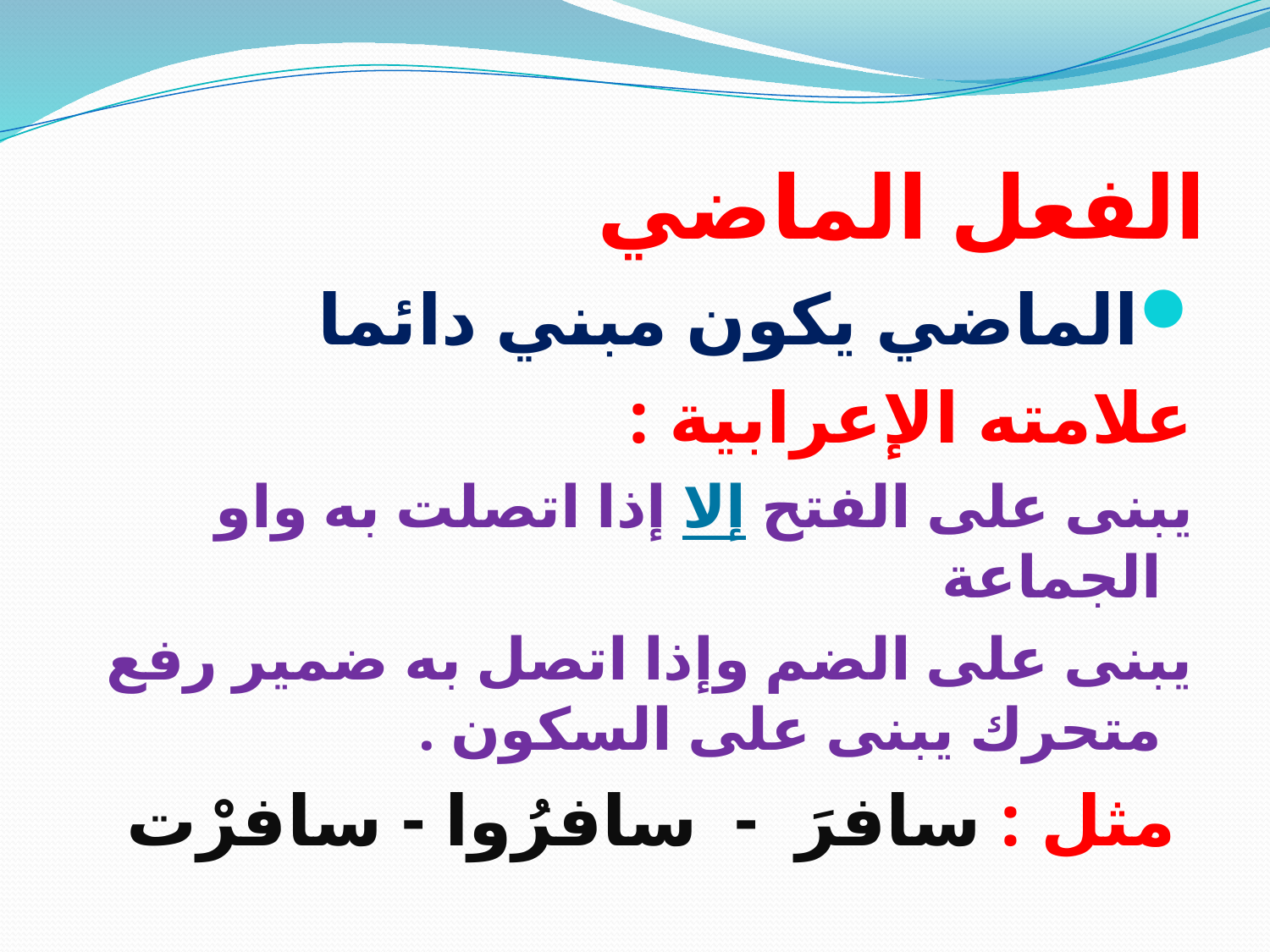

# الفعل الماضي
الماضي يكون مبني دائما
علامته الإعرابية :
يبنى على الفتح إلا إذا اتصلت به واو الجماعة
يبنى على الضم وإذا اتصل به ضمير رفع متحرك يبنى على السكون .
 مثل : سافرَ  -  سافرُوا - سافرْت